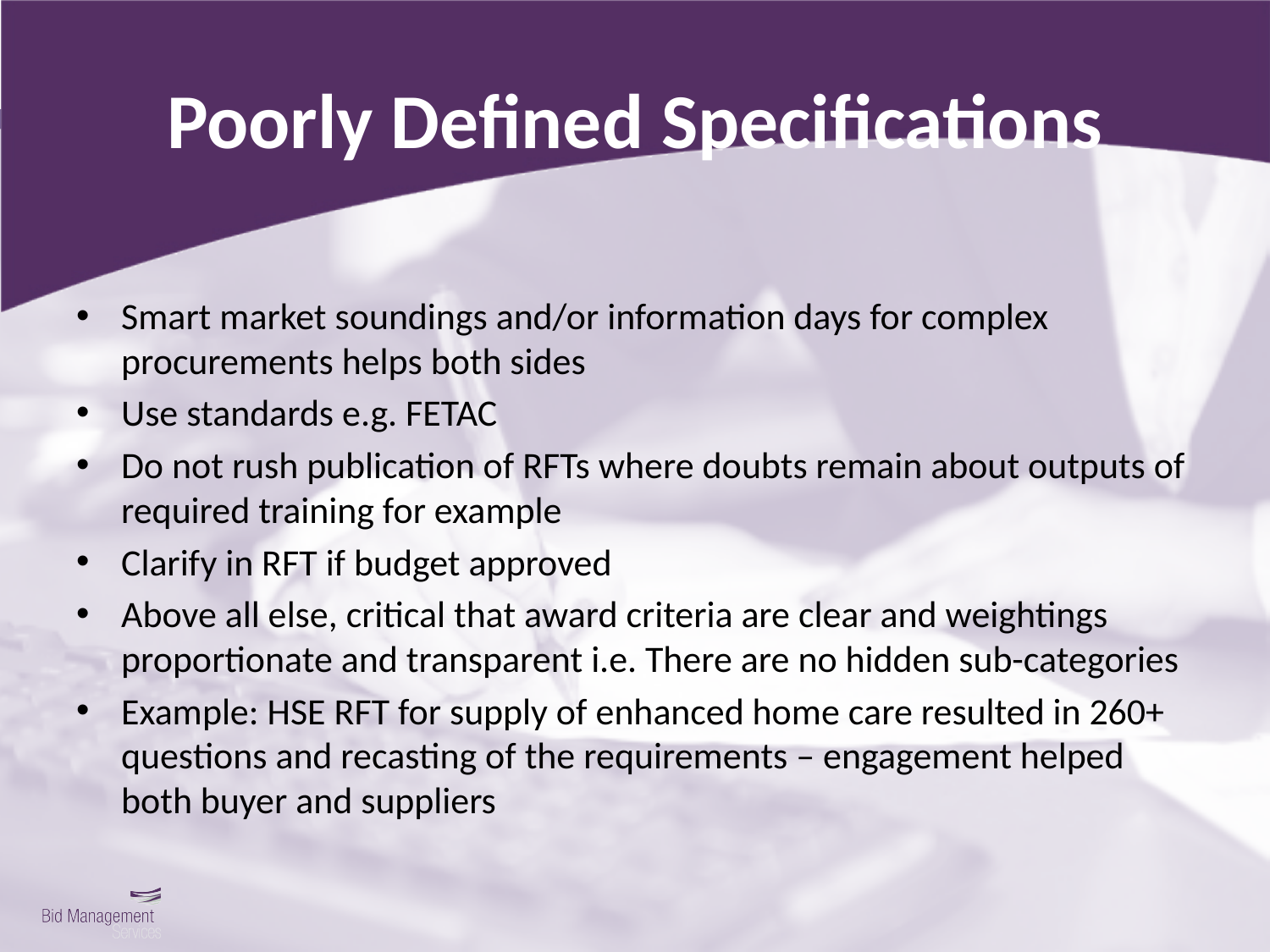

# Poorly Defined Specifications
Smart market soundings and/or information days for complex procurements helps both sides
Use standards e.g. FETAC
Do not rush publication of RFTs where doubts remain about outputs of required training for example
Clarify in RFT if budget approved
Above all else, critical that award criteria are clear and weightings proportionate and transparent i.e. There are no hidden sub-categories
Example: HSE RFT for supply of enhanced home care resulted in 260+ questions and recasting of the requirements – engagement helped both buyer and suppliers